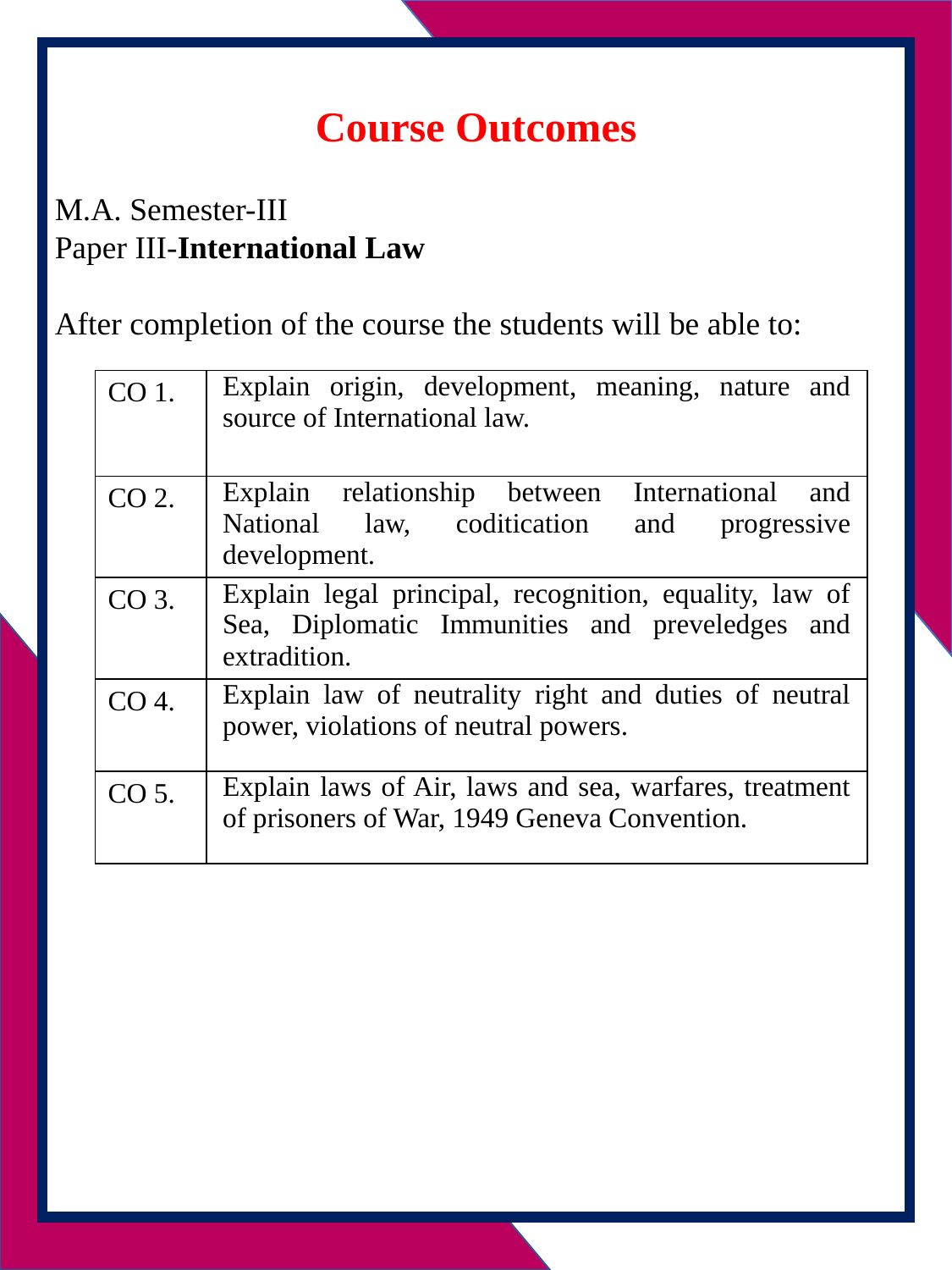

Course Outcomes

M.A. Semester-III
Paper III-International Law

After completion of the course the students will be able to:

| CO 1. | Explain origin, development, meaning, nature and source of International law. |
| --- | --- |
| CO 2. | Explain relationship between International and National law, coditication and progressive development. |
| CO 3. | Explain legal principal, recognition, equality, law of Sea, Diplomatic Immunities and preveledges and extradition. |
| CO 4. | Explain law of neutrality right and duties of neutral power, violations of neutral powers. |
| CO 5. | Explain laws of Air, laws and sea, warfares, treatment of prisoners of War, 1949 Geneva Convention. |